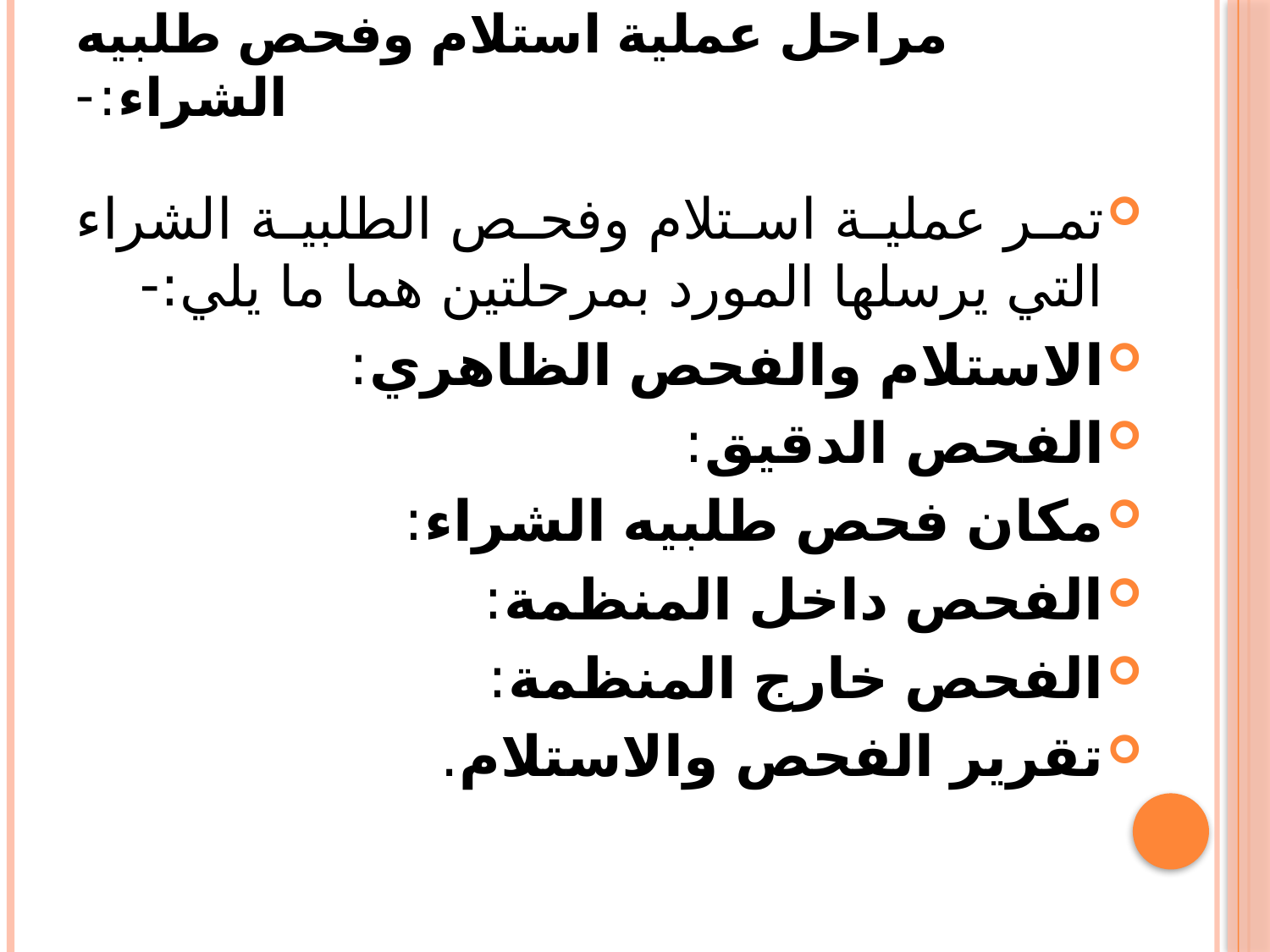

# مراحل عملية استلام وفحص طلبيه الشراء:-
تمر عملية استلام وفحص الطلبية الشراء التي يرسلها المورد بمرحلتين هما ما يلي:-
الاستلام والفحص الظاهري:
الفحص الدقيق:
مكان فحص طلبيه الشراء:
الفحص داخل المنظمة:
الفحص خارج المنظمة:
تقرير الفحص والاستلام.